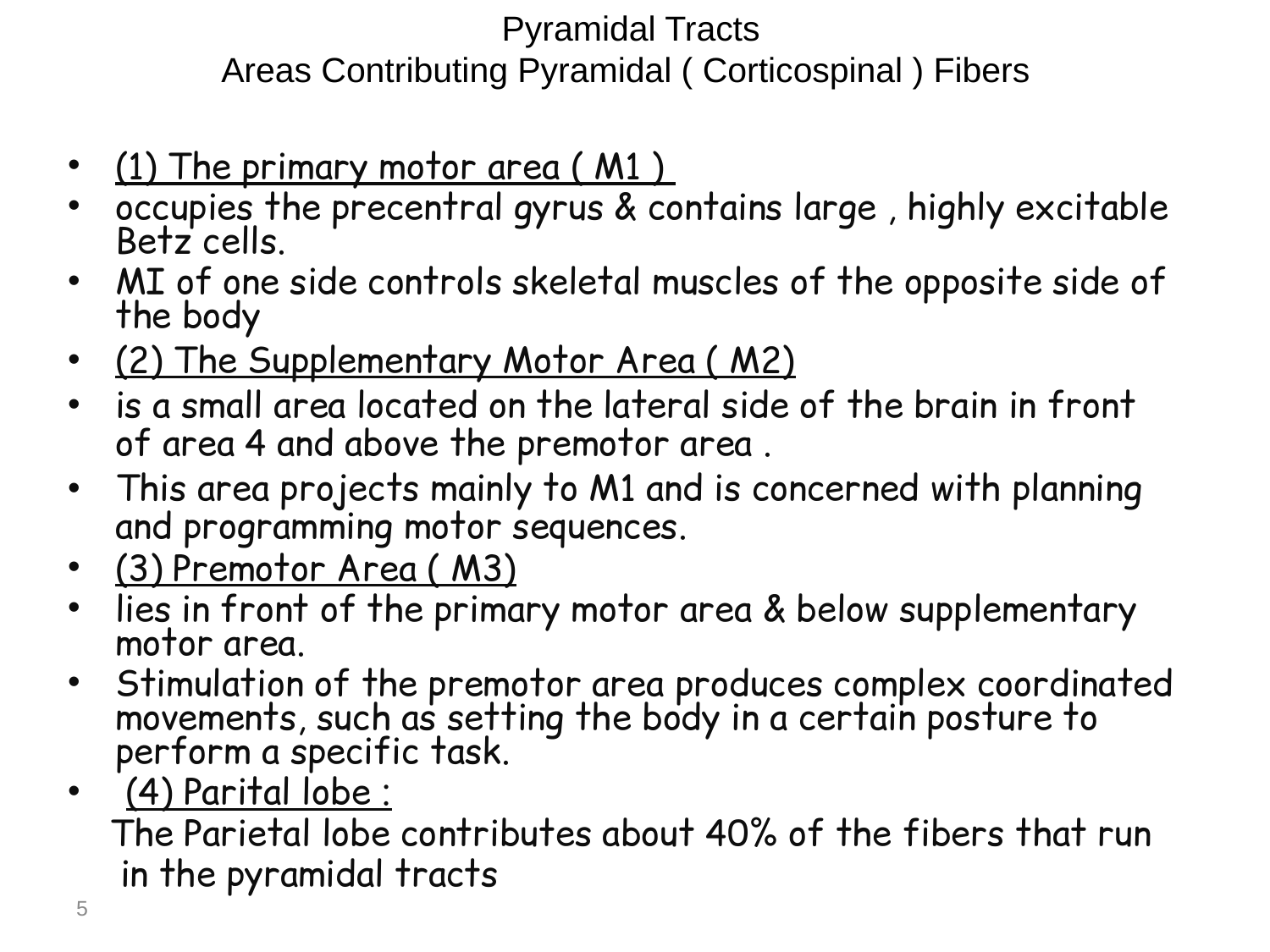

# Pyramidal Tracts Areas Contributing Pyramidal ( Corticospinal ) Fibers
(1) The primary motor area ( M1 )
occupies the precentral gyrus & contains large , highly excitable Betz cells.
MI of one side controls skeletal muscles of the opposite side of the body
(2) The Supplementary Motor Area ( M2)
is a small area located on the lateral side of the brain in front of area 4 and above the pre­motor area .
This area projects mainly to M1 and is concerned with planning and programming motor sequences.
(3) Premotor Area ( M3)
lies in front of the primary motor area & below supplementary motor area.
Stimulation of the premotor area produces complex coordinated movements, such as setting the body in a certain posture to perform a specific task.
 (4) Parital lobe :
    The Parietal lobe contributes about 40% of the fibers that run
     in the pyramidal tracts

5